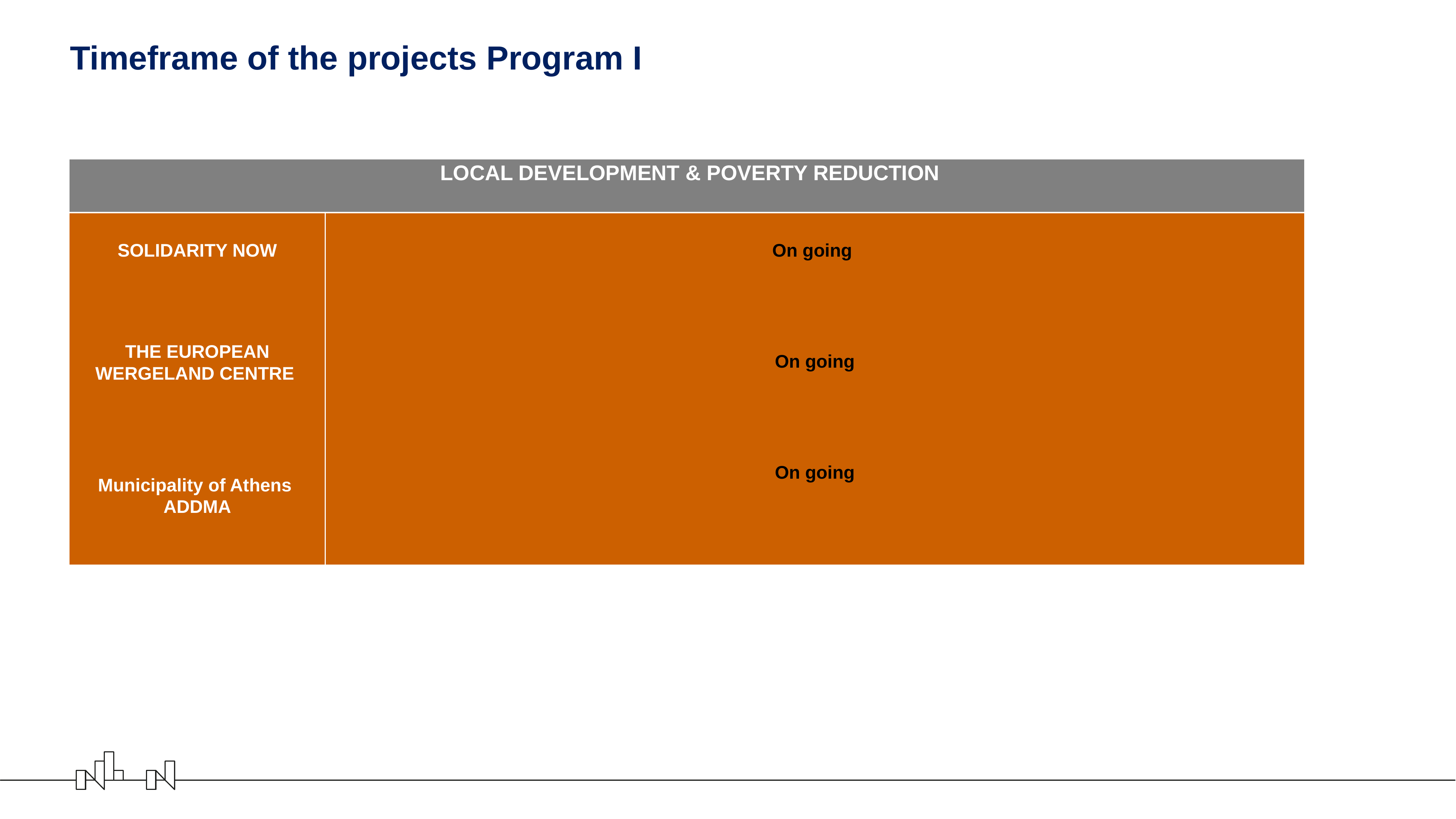

Timeframe of the projects Program I
| LOCAL DEVELOPMENT & POVERTY REDUCTION |  |
| --- | --- |
| SOLIDARITY NOW | On going On going On going |
| THE EUROPEAN WERGELAND CENTRE |  |
| Municipality of Athens ADDMA |  |